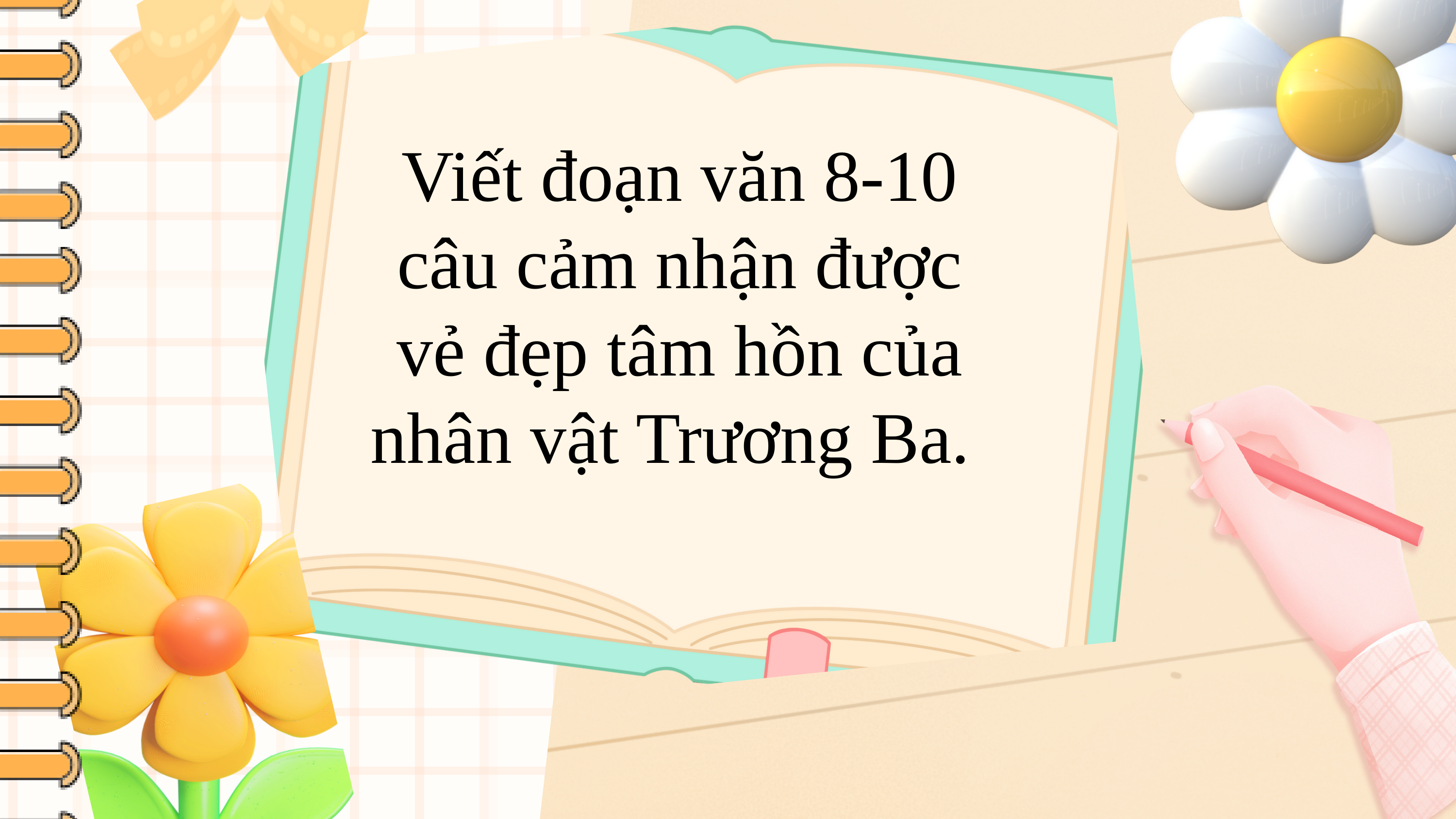

Viết đoạn văn 8-10 câu cảm nhận được vẻ đẹp tâm hồn của nhân vật Trương Ba.